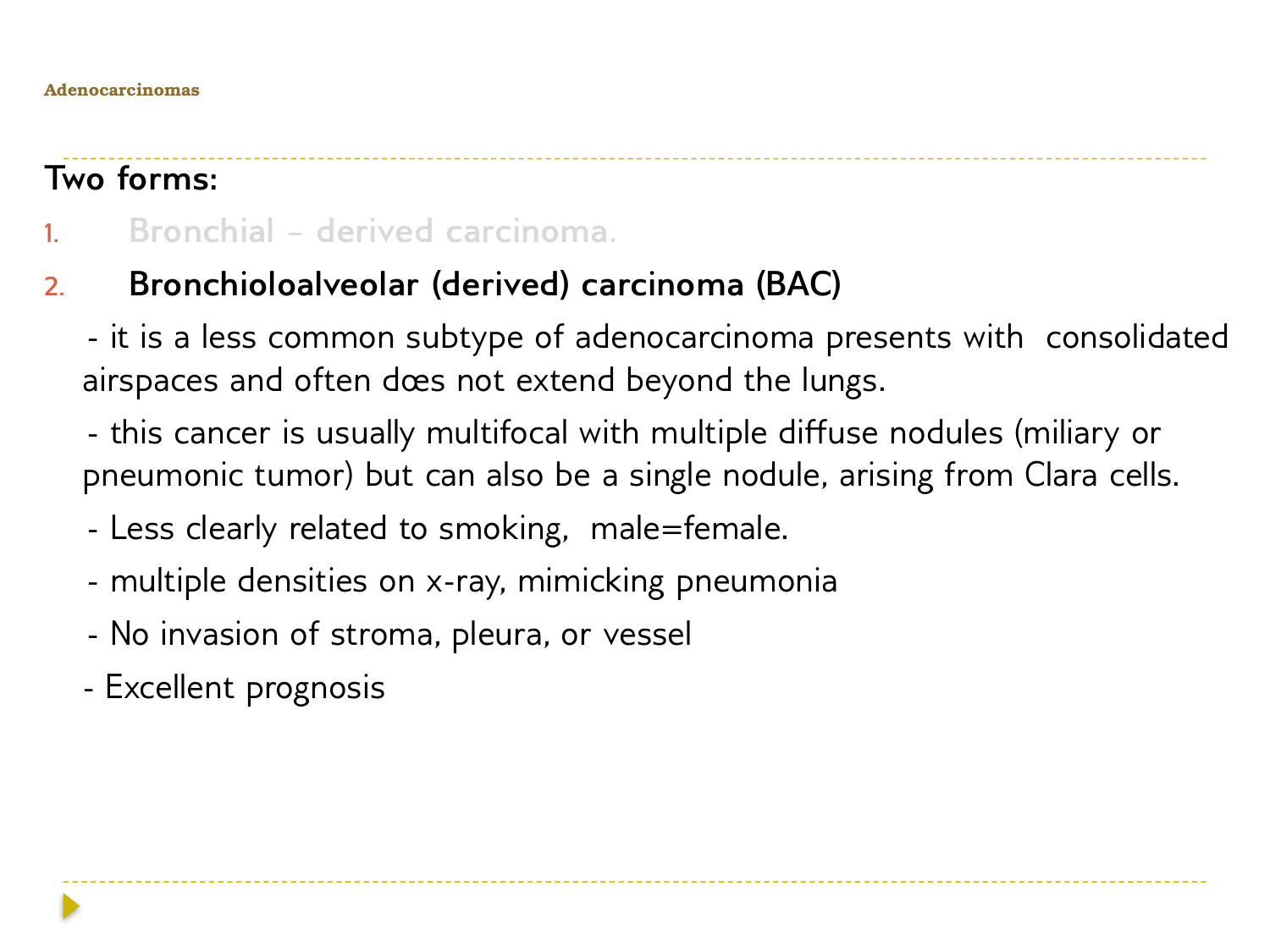

# Adenocarcinomas
Two forms:
Bronchial – derived carcinoma.
Bronchioloalveolar (derived) carcinoma (BAC)
    - it is a less common subtype of adenocarcinoma presents with  consolidated airspaces and often does not extend beyond the lungs.
    - this cancer is usually multifocal with multiple diffuse nodules (miliary or   pneumonic tumor) but can also be a single nodule, arising from Clara cells.
    - Less clearly related to smoking,  male=female.
    - multiple densities on x-ray, mimicking pneumonia
    - No invasion of stroma, pleura, or vessel
	- Excellent prognosis